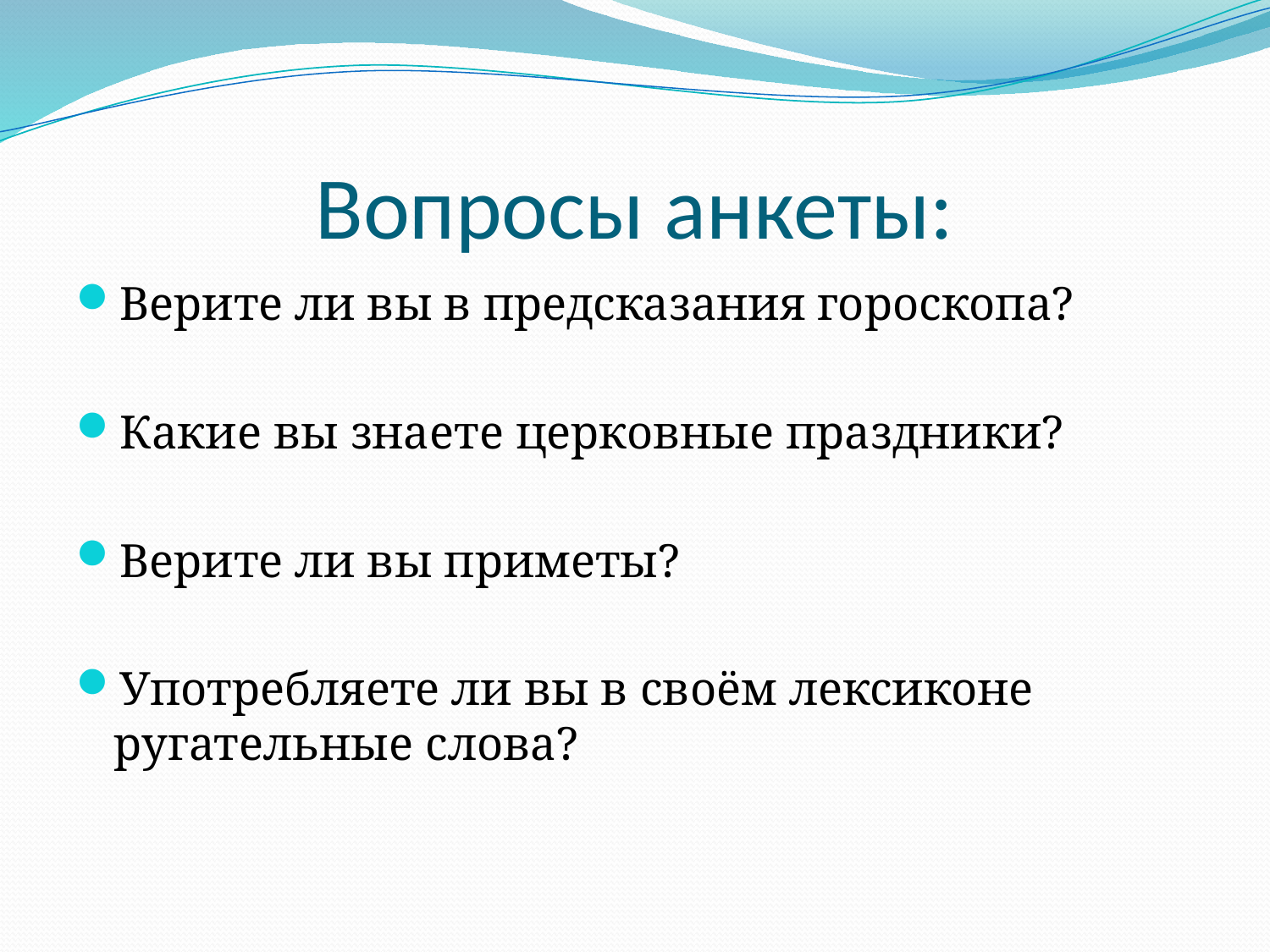

# Вопросы анкеты:
Верите ли вы в предсказания гороскопа?

Какие вы знаете церковные праздники?

Верите ли вы приметы?

Употребляете ли вы в своём лексиконе ругательные слова?